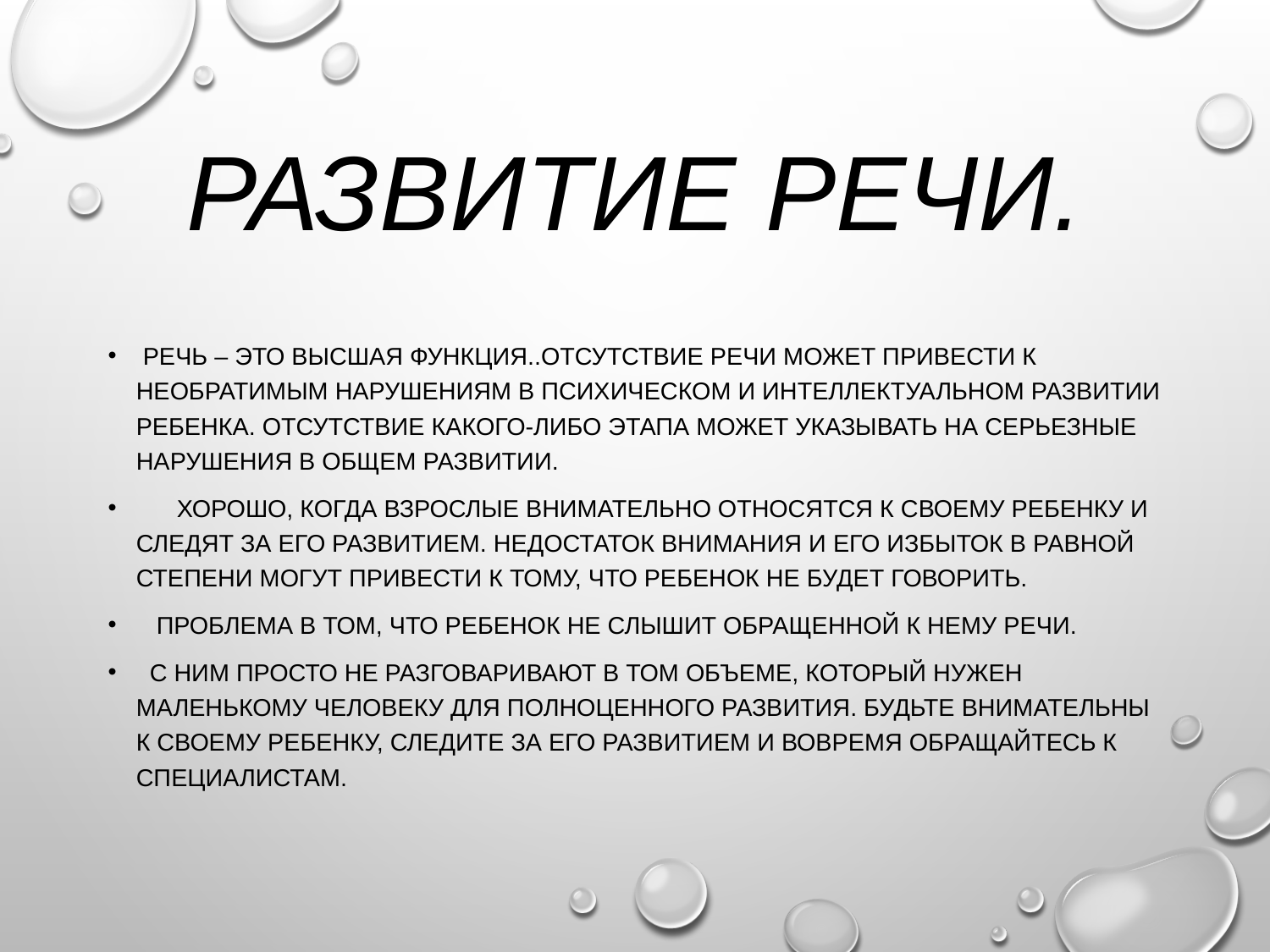

# Развитие речи.
 Речь – это высшая функция..Отсутствие речи может привести к необратимым нарушениям в психическом и интеллектуальном развитии ребенка. Отсутствие какого-либо этапа может указывать на серьезные нарушения в общем развитии.
      Хорошо, когда взрослые внимательно относятся к своему ребенку и следят за его развитием. Недостаток внимания и его избыток в равной степени могут привести к тому, что ребенок не будет говорить.
   Проблема в том, что ребенок не слышит обращенной к нему речи.
  С ним просто не разговаривают в том объеме, который нужен маленькому человеку для полноценного развития. Будьте внимательны к своему ребенку, следите за его развитием и вовремя обращайтесь к специалистам.